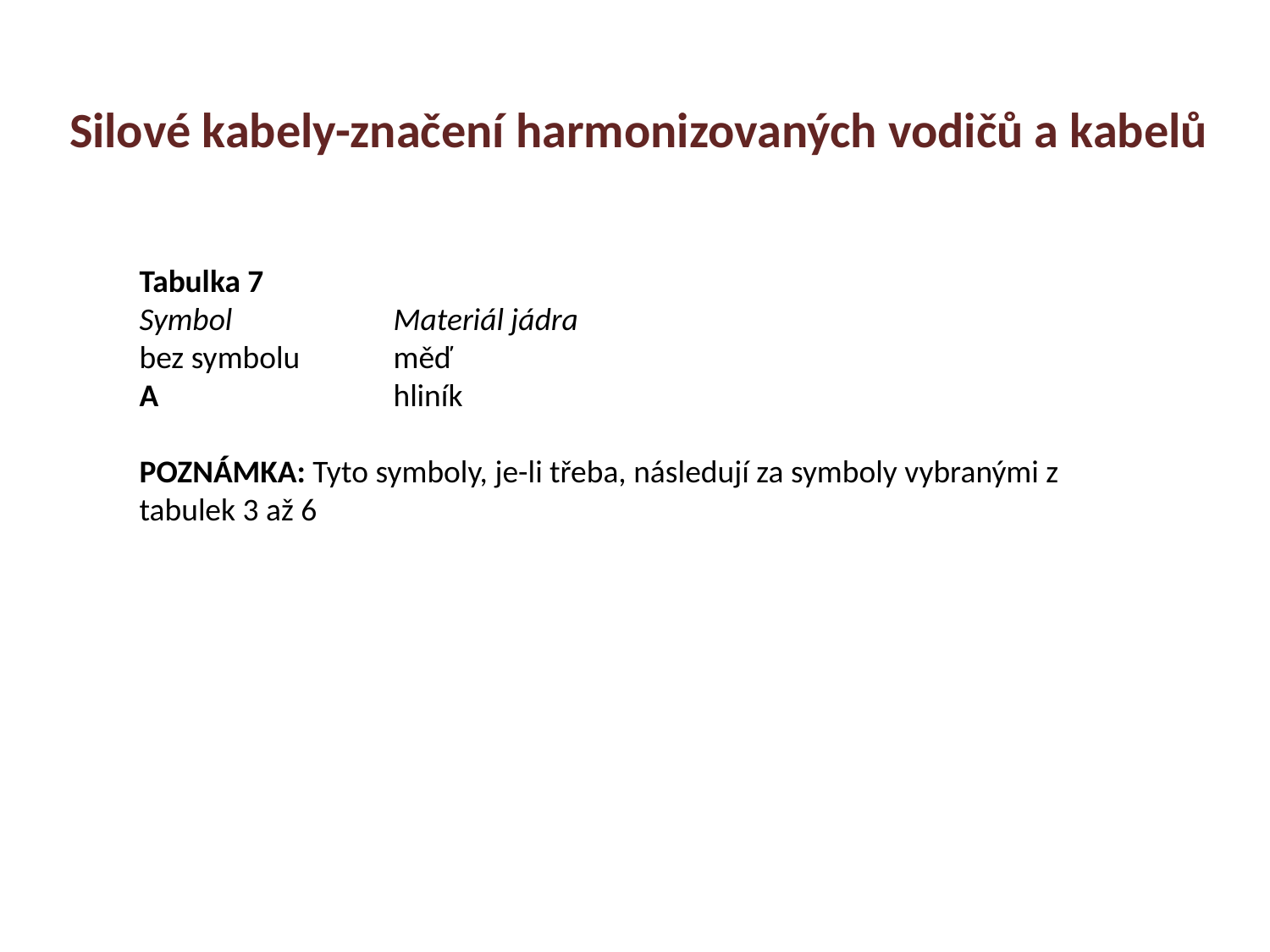

Silové kabely-značení harmonizovaných vodičů a kabelů

Tabulka 7
Symbol		Materiál jádra
bez symbolu	měď
A		hliník

POZNÁMKA: Tyto symboly, je-li třeba, následují za symboly vybranými z tabulek 3 až 6